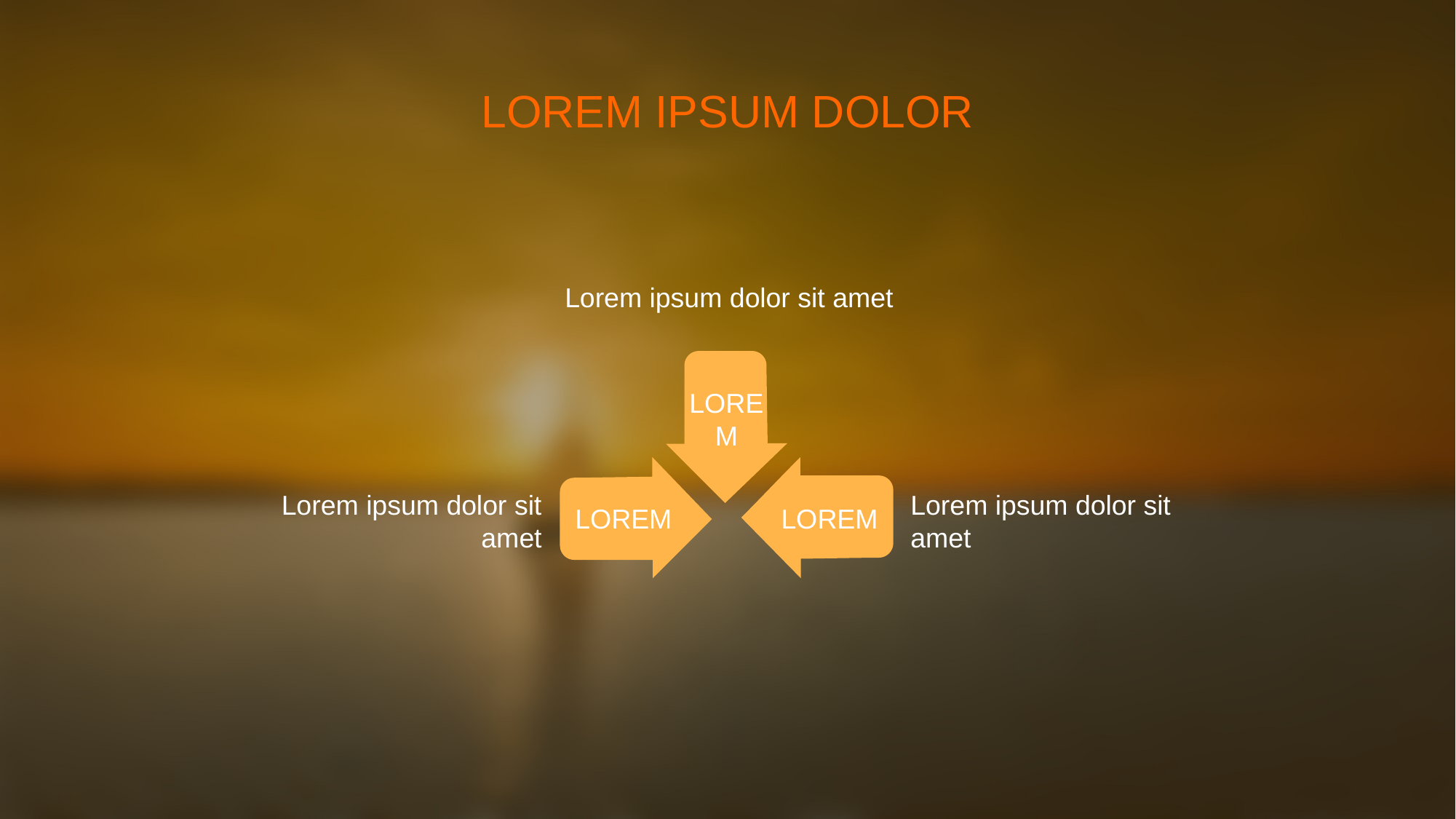

LOREM IPSUM DOLOR
Lorem ipsum dolor sit amet
LOREM
LOREM
LOREM
Lorem ipsum dolor sit amet
Lorem ipsum dolor sit amet